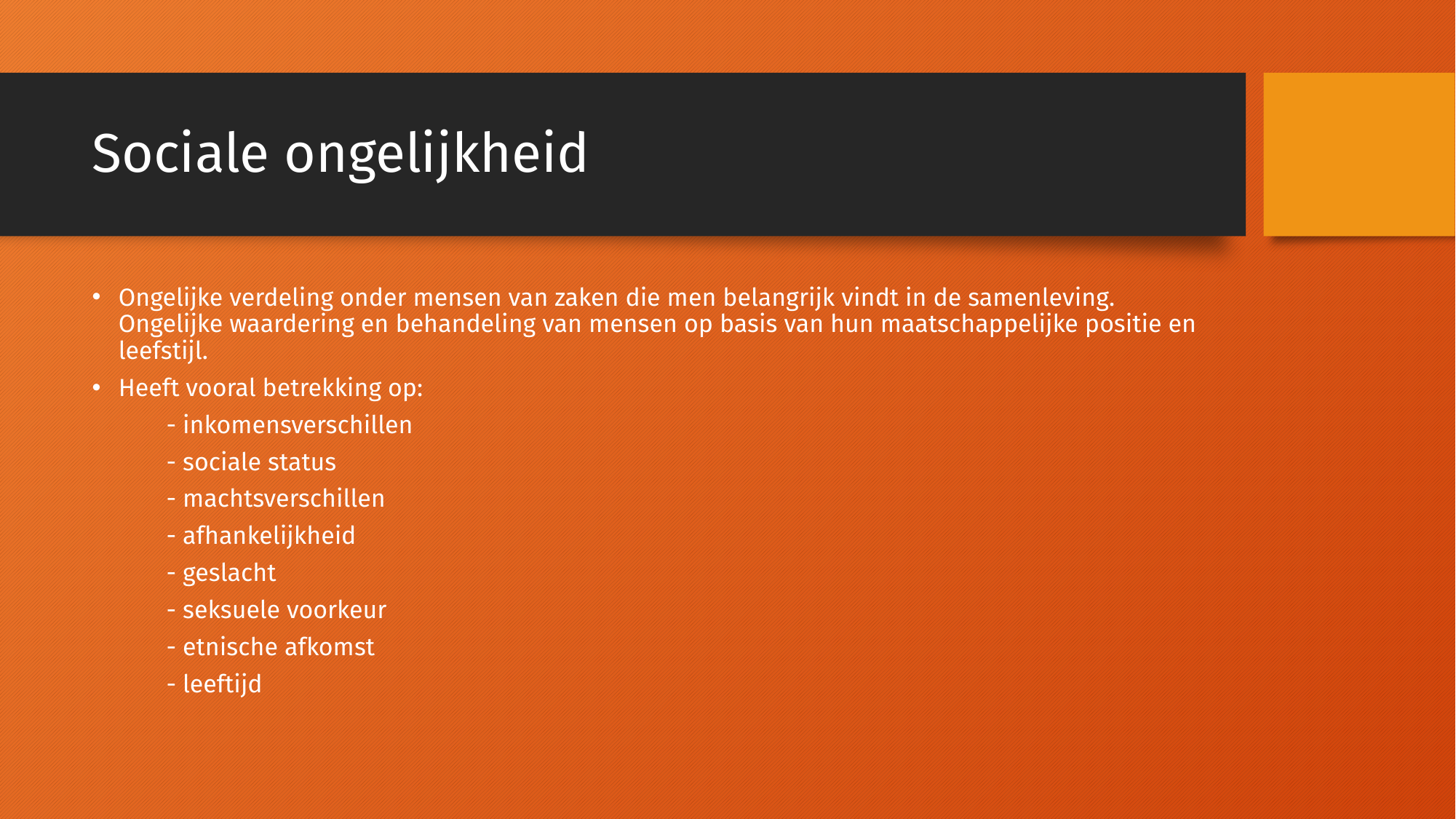

# Sociale ongelijkheid
Ongelijke verdeling onder mensen van zaken die men belangrijk vindt in de samenleving. Ongelijke waardering en behandeling van mensen op basis van hun maatschappelijke positie en leefstijl.
Heeft vooral betrekking op:
	- inkomensverschillen
	- sociale status
	- machtsverschillen
	- afhankelijkheid
	- geslacht
	- seksuele voorkeur
	- etnische afkomst
	- leeftijd